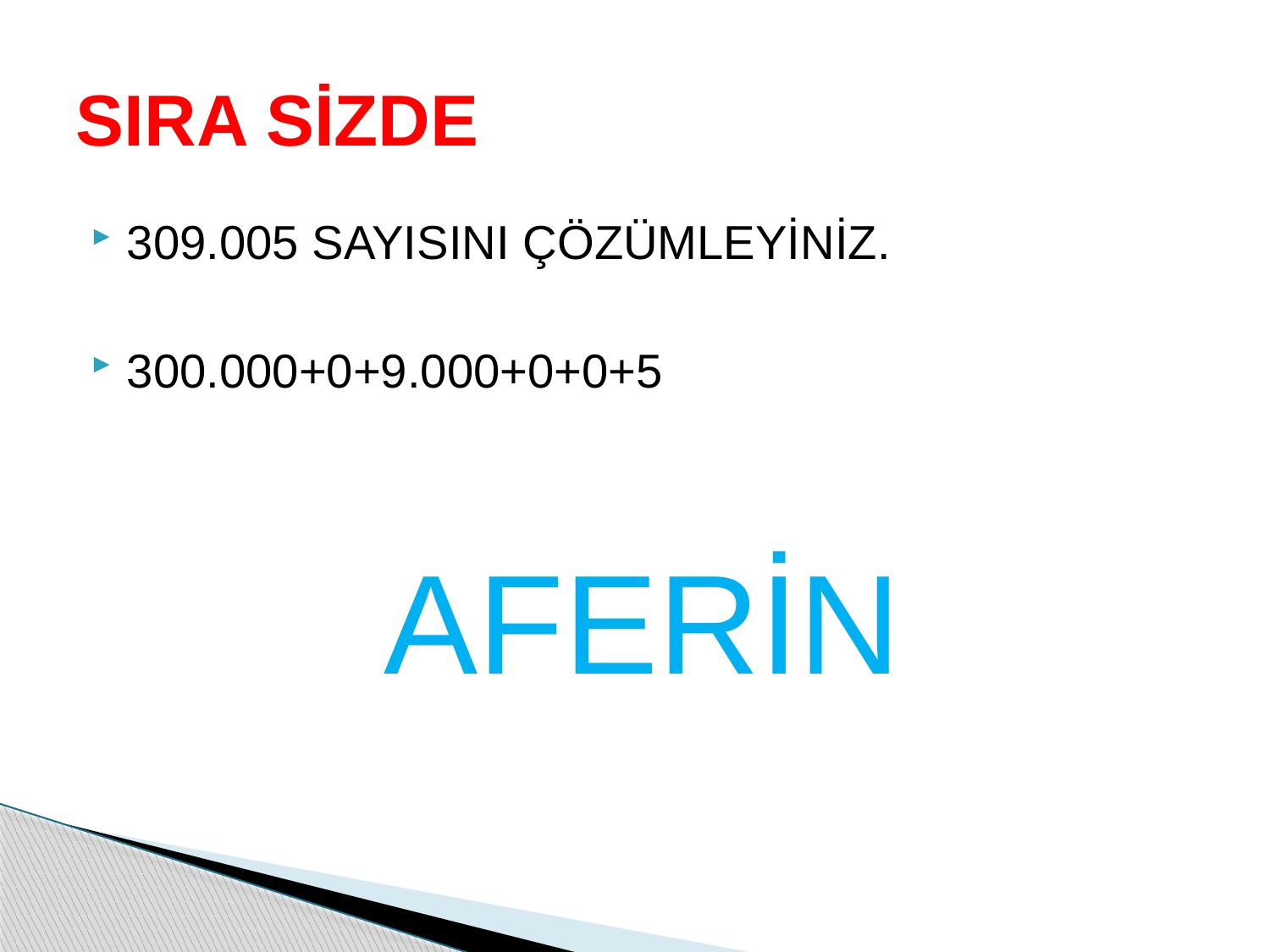

# SIRA SİZDE
309.005 SAYISINI ÇÖZÜMLEYİNİZ.

300.000+0+9.000+0+0+5

AFERİN